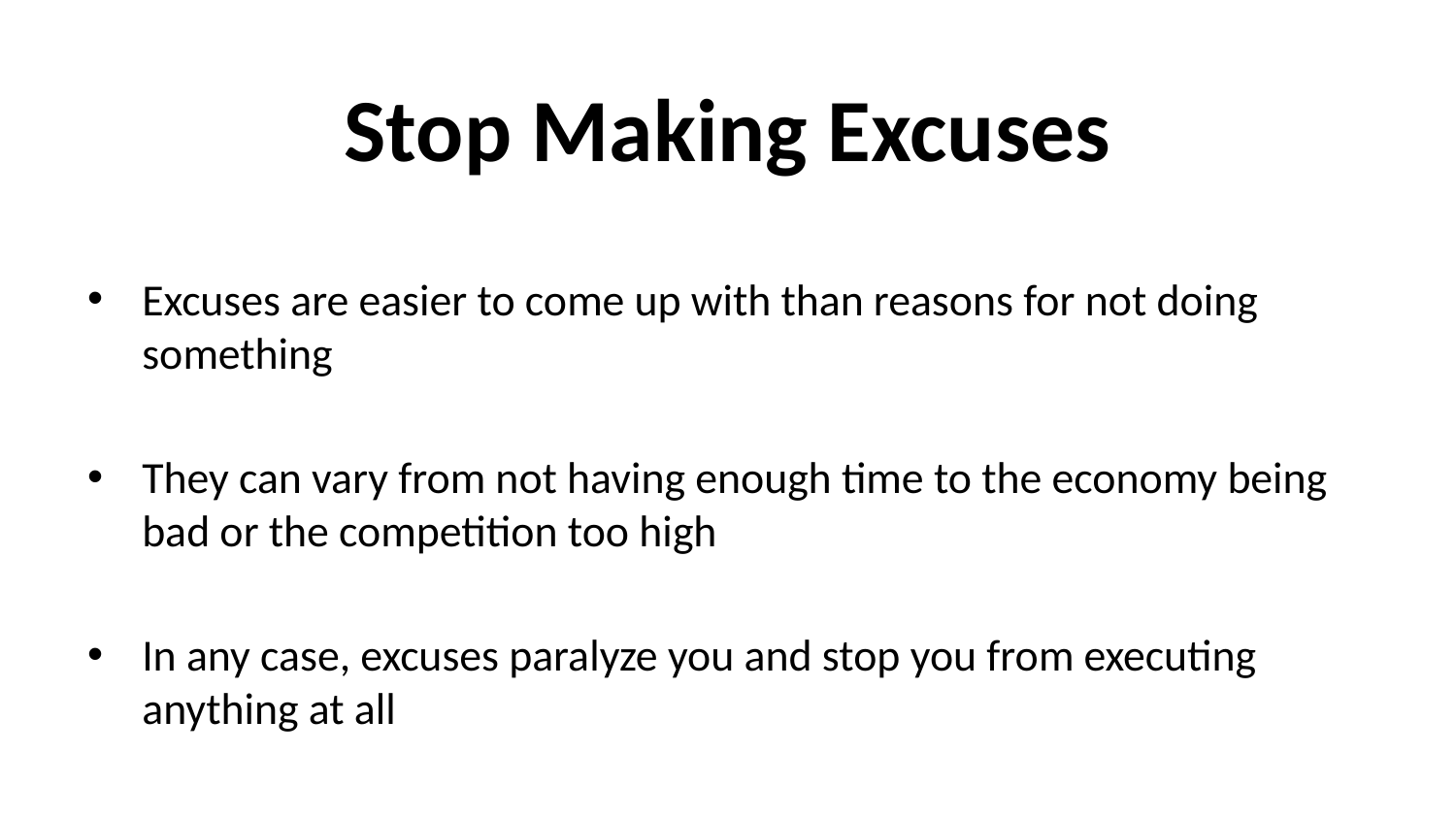

# Stop Making Excuses
Excuses are easier to come up with than reasons for not doing something

They can vary from not having enough time to the economy being bad or the competition too high

In any case, excuses paralyze you and stop you from executing anything at all